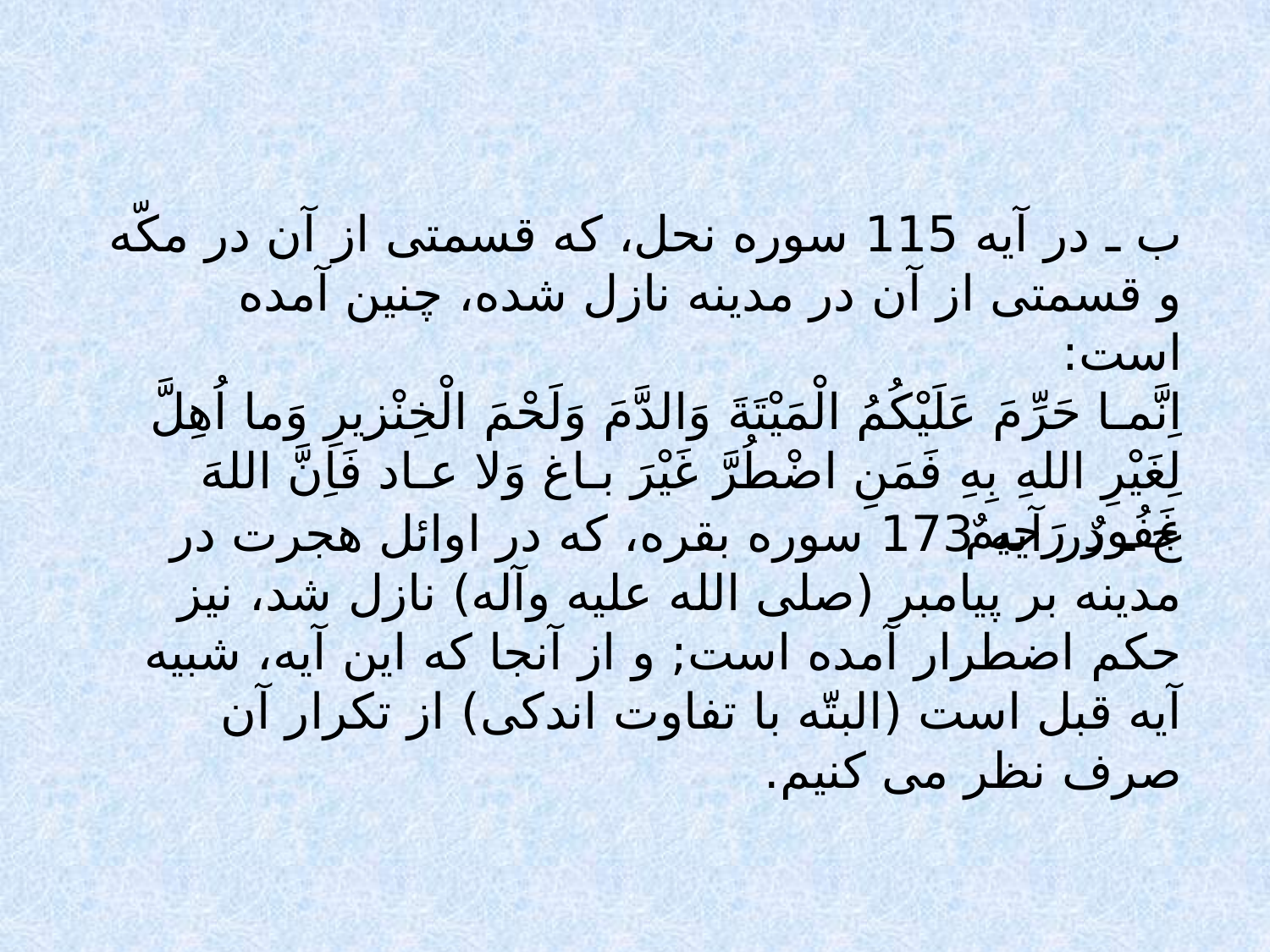

ب ـ در آيه 115 سوره نحل، كه قسمتى از آن در مكّه و قسمتى از آن در مدينه نازل شده، چنين آمده است:
اِنَّمـا حَرِّمَ عَلَيْكُمُ الْمَيْتَةَ وَالدَّمَ وَلَحْمَ الْخِنْزيرِ وَما اُهِلَّ لِغَيْرِ اللهِ بِهِ فَمَنِ اضْطُرَّ غَيْرَ بـاغ وَلا عـاد فَاِنَّ اللهَ غَفُورٌ رَحيمٌ

ج ـ در آيه 173 سوره بقره، كه در اوائل هجرت در مدينه بر پيامبر (صلى الله عليه وآله) نازل شد، نيز حكم اضطرار آمده است; و از آنجا كه اين آيه، شبيه آيه قبل است (البتّه با تفاوت اندكى) از تكرار آن صرف نظر مى كنيم.